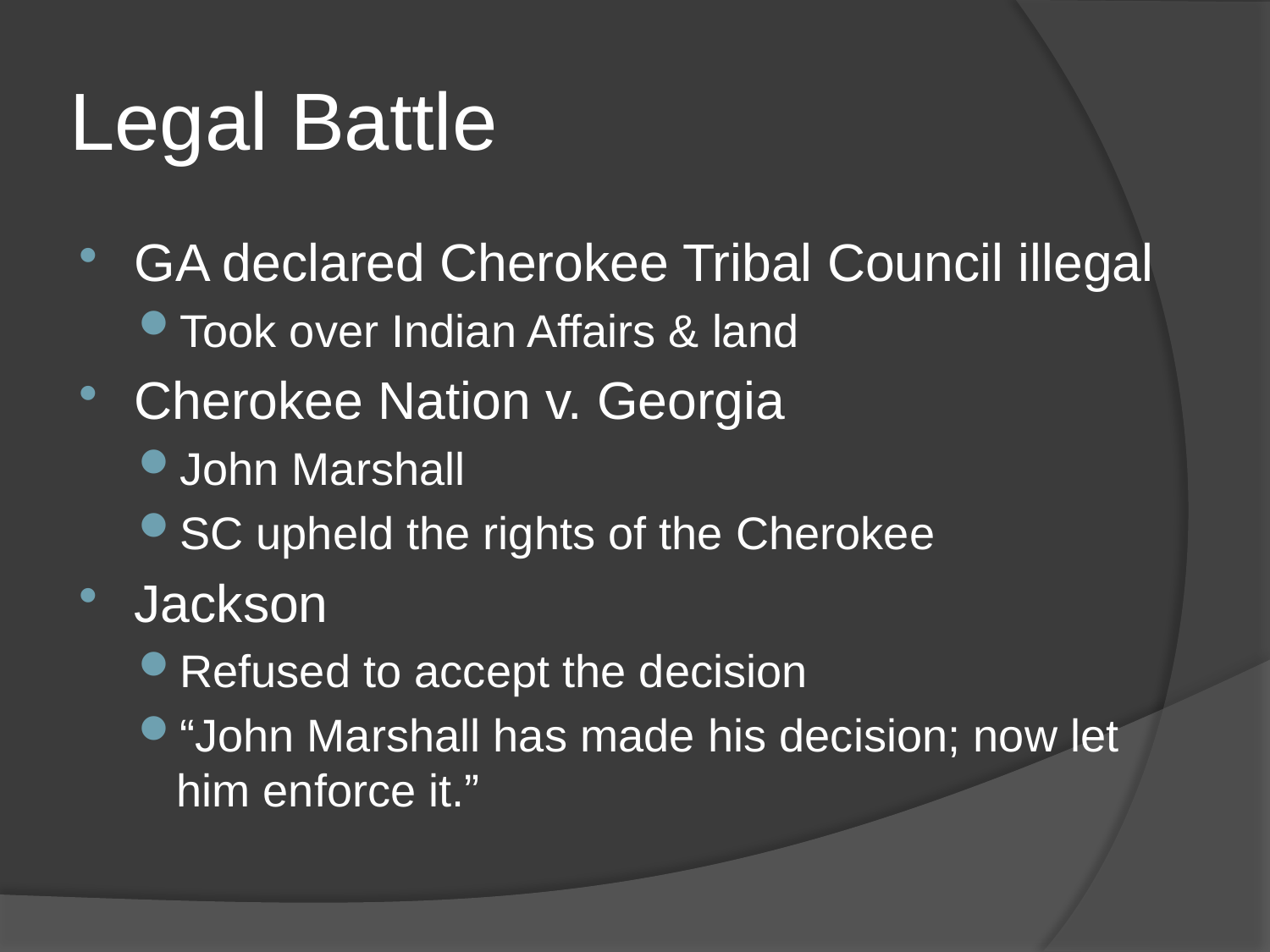

# Legal Battle
GA declared Cherokee Tribal Council illegal
Took over Indian Affairs & land
Cherokee Nation v. Georgia
John Marshall
SC upheld the rights of the Cherokee
Jackson
Refused to accept the decision
“John Marshall has made his decision; now let him enforce it.”